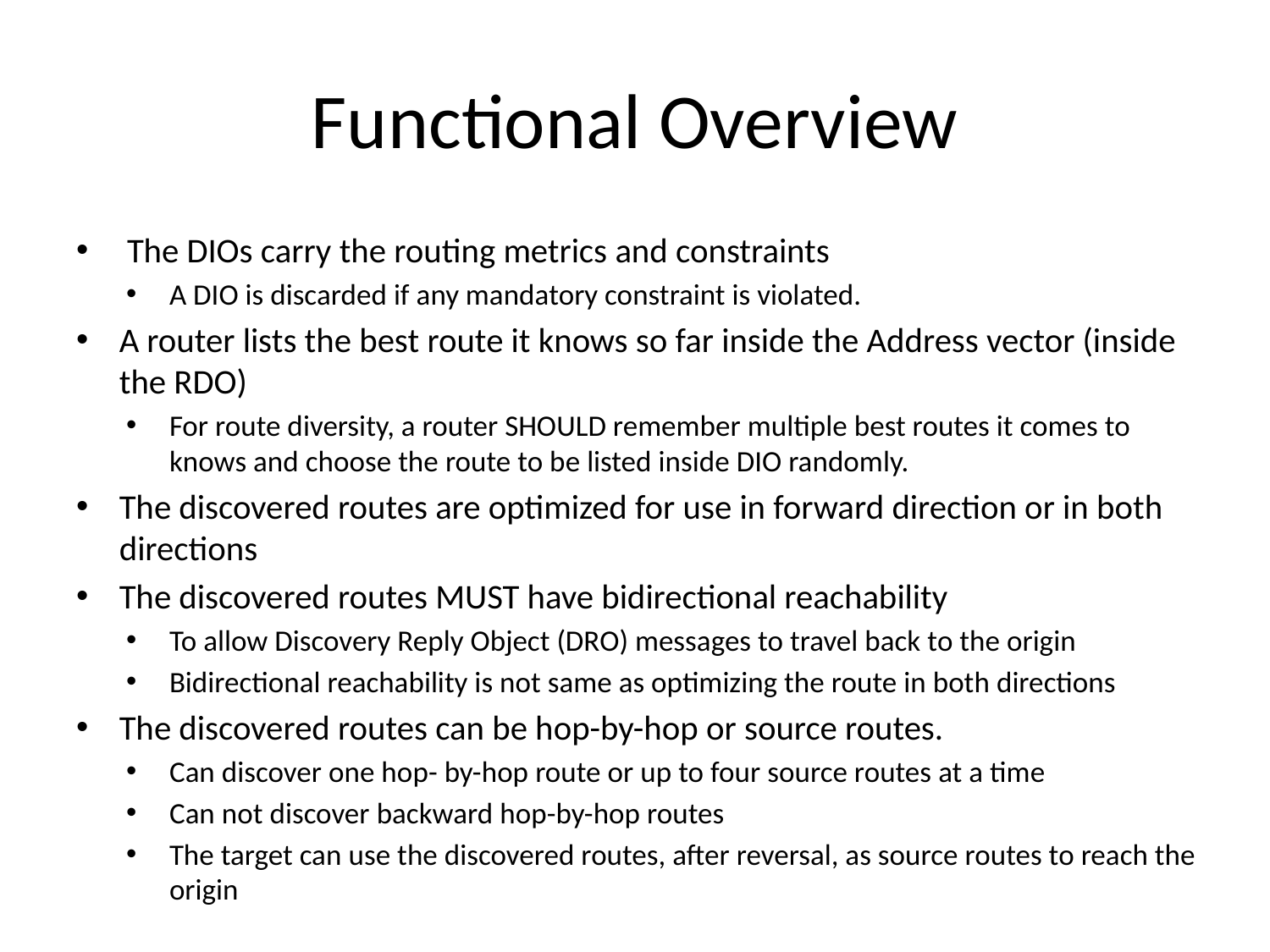

# Functional Overview
 The DIOs carry the routing metrics and constraints
A DIO is discarded if any mandatory constraint is violated.
A router lists the best route it knows so far inside the Address vector (inside the RDO)
For route diversity, a router SHOULD remember multiple best routes it comes to knows and choose the route to be listed inside DIO randomly.
The discovered routes are optimized for use in forward direction or in both directions
The discovered routes MUST have bidirectional reachability
To allow Discovery Reply Object (DRO) messages to travel back to the origin
Bidirectional reachability is not same as optimizing the route in both directions
The discovered routes can be hop-by-hop or source routes.
Can discover one hop- by-hop route or up to four source routes at a time
Can not discover backward hop-by-hop routes
The target can use the discovered routes, after reversal, as source routes to reach the origin